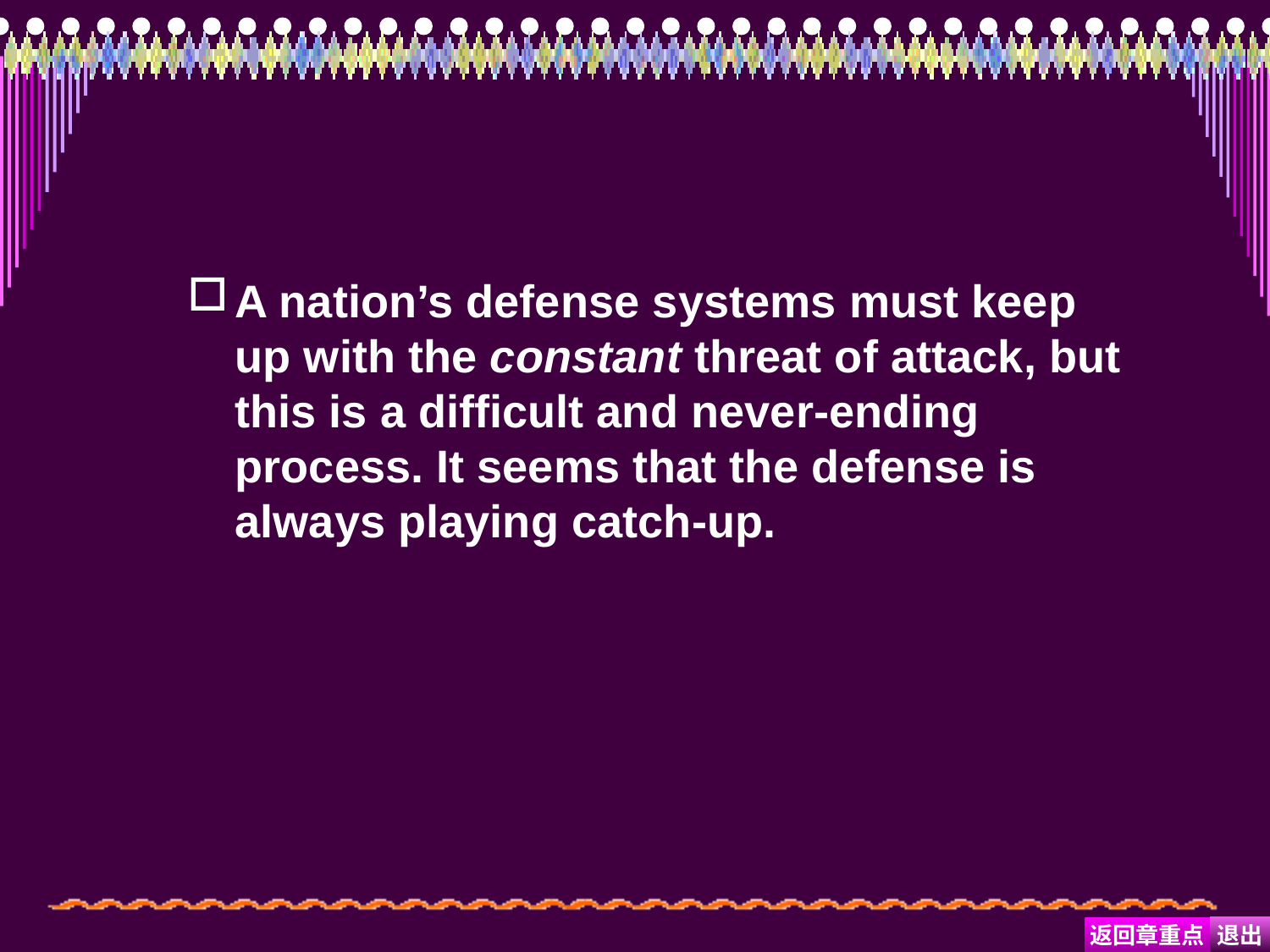

#
A nation’s defense systems must keep up with the constant threat of attack, but this is a difficult and never-ending process. It seems that the defense is always playing catch-up.